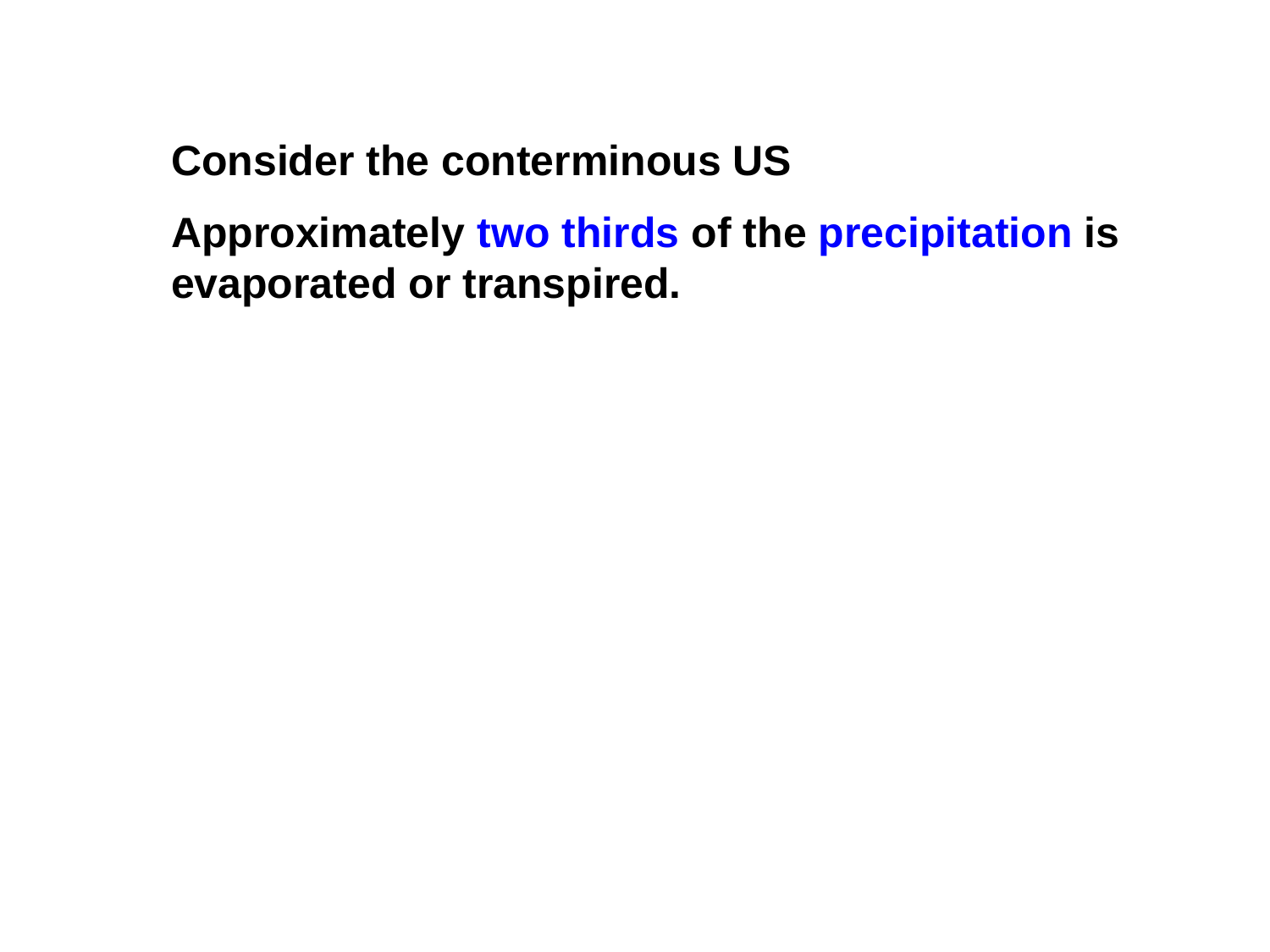

Consider the conterminous US
Approximately two thirds of the precipitation is evaporated or transpired.